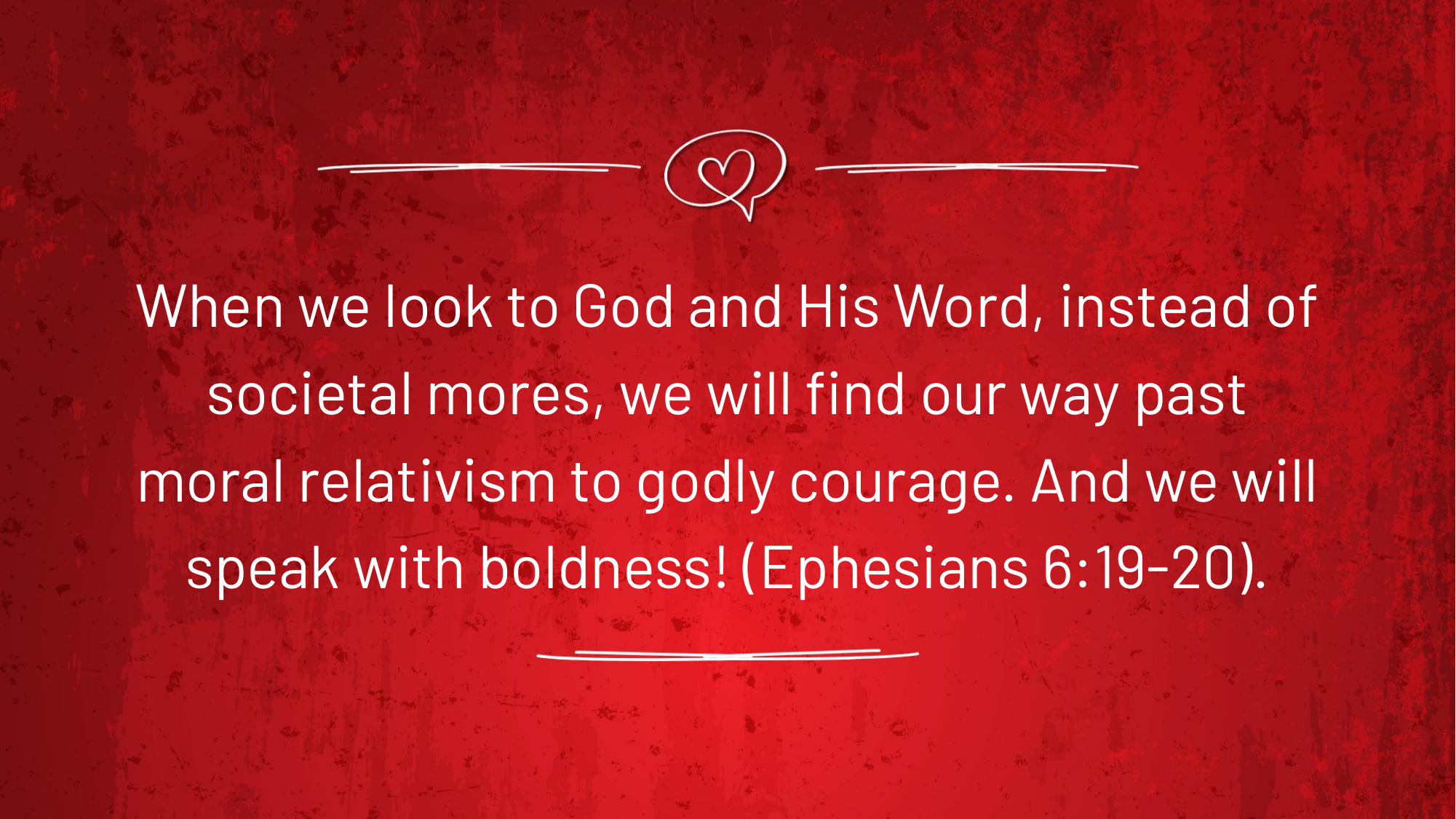

When we look to God and His Word, instead of societal mores, we will find our way past moral relativism to godly courage. And we will speak with boldness! (Ephesians 6:19-20).